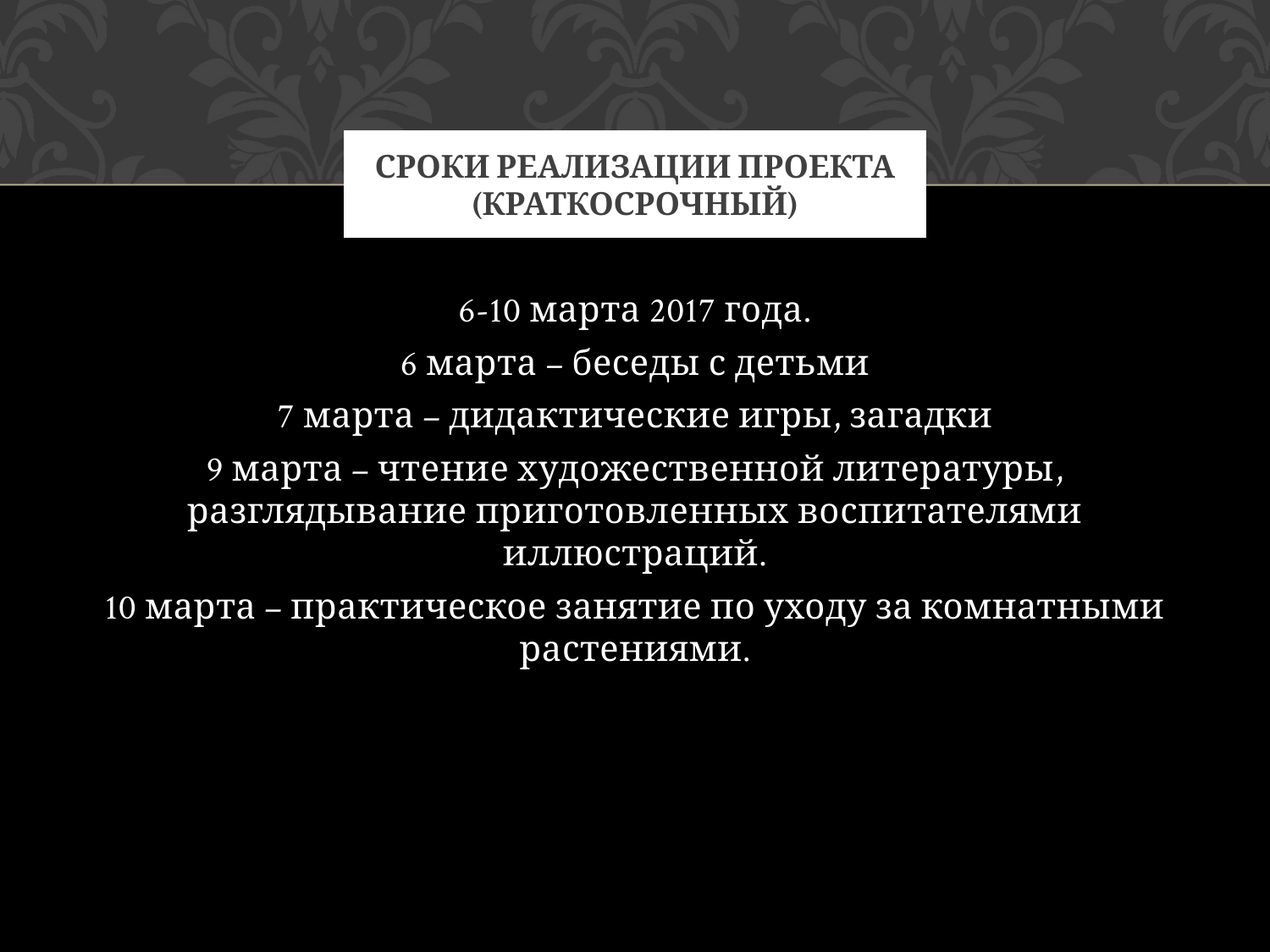

# Сроки реализации проекта (краткосрочный)
6-10 марта 2017 года.
6 марта – беседы с детьми
7 марта – дидактические игры, загадки
9 марта – чтение художественной литературы, разглядывание приготовленных воспитателями иллюстраций.
10 марта – практическое занятие по уходу за комнатными растениями.